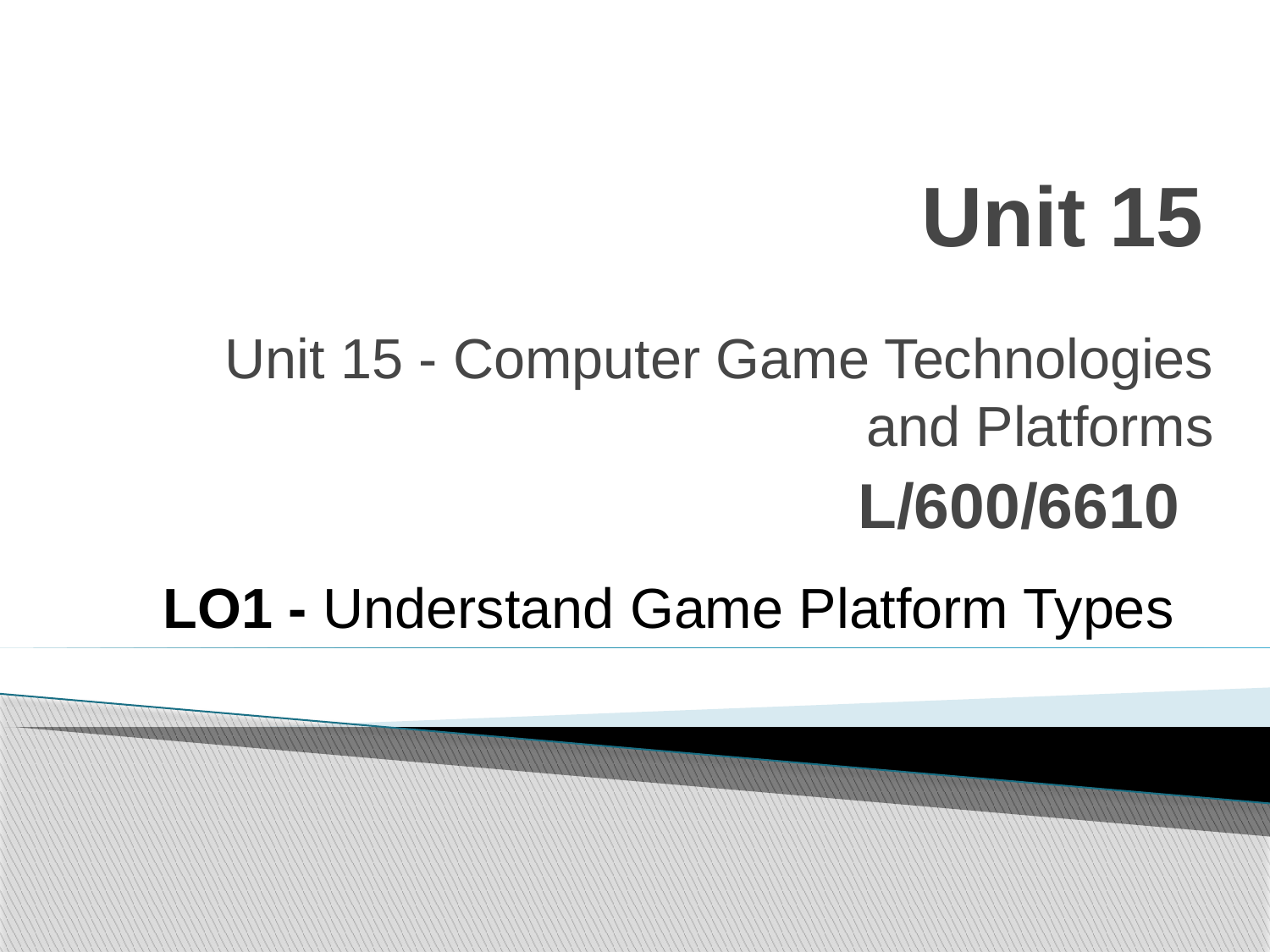

# Unit 15
Unit 15 - Computer Game Technologies
and Platforms
L/600/6610
LO1 - Understand Game Platform Types